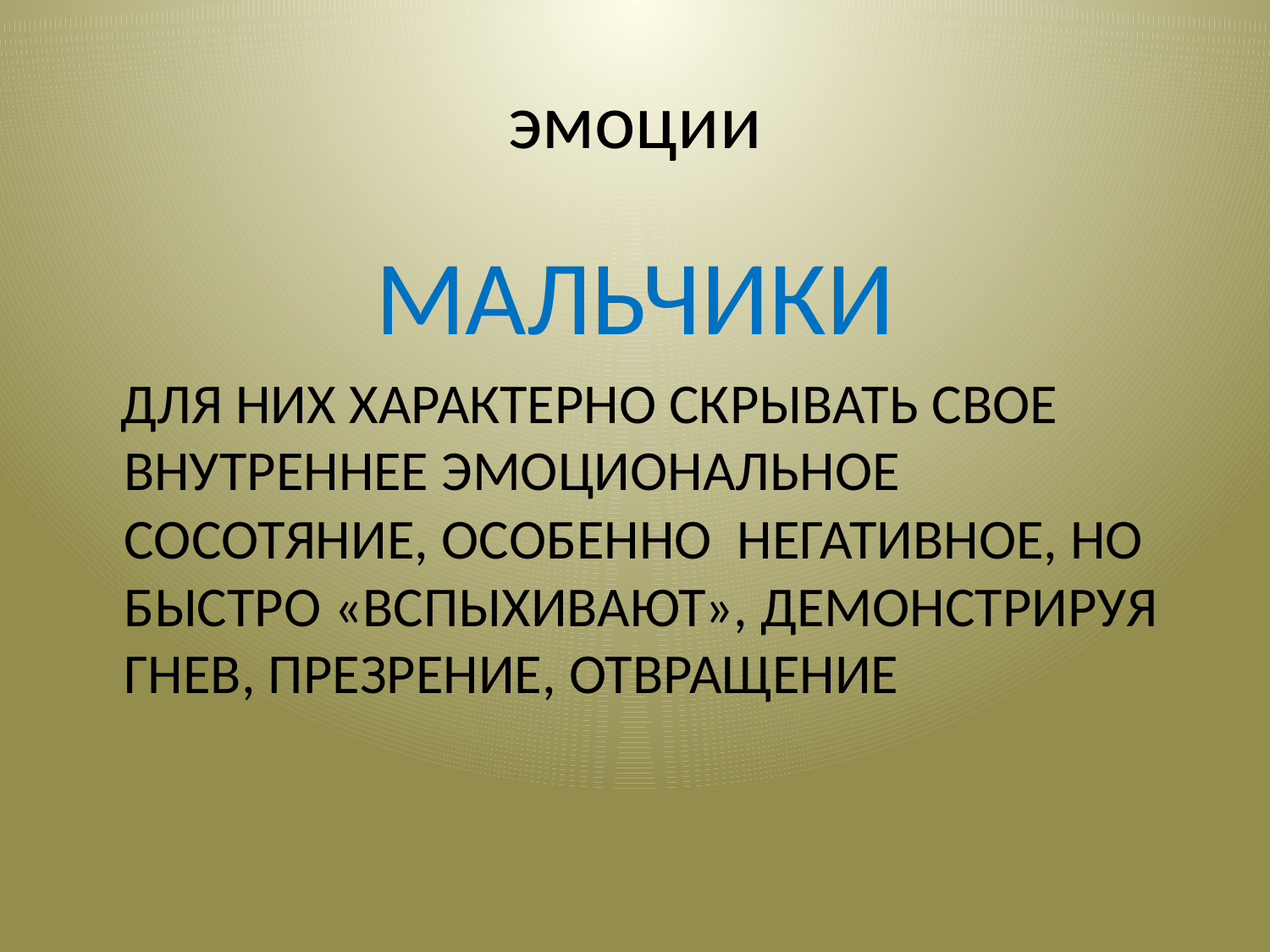

# эмоции
МАЛЬЧИКИ
    ДЛЯ НИХ ХАРАКТЕРНО СКРЫВАТЬ СВОЕ ВНУТРЕННЕЕ ЭМОЦИОНАЛЬНОЕ СОСОТЯНИЕ, ОСОБЕННО  НЕГАТИВНОЕ, НО БЫСТРО «ВСПЫХИВАЮТ», ДЕМОНСТРИРУЯ  ГНЕВ, ПРЕЗРЕНИЕ, ОТВРАЩЕНИЕ